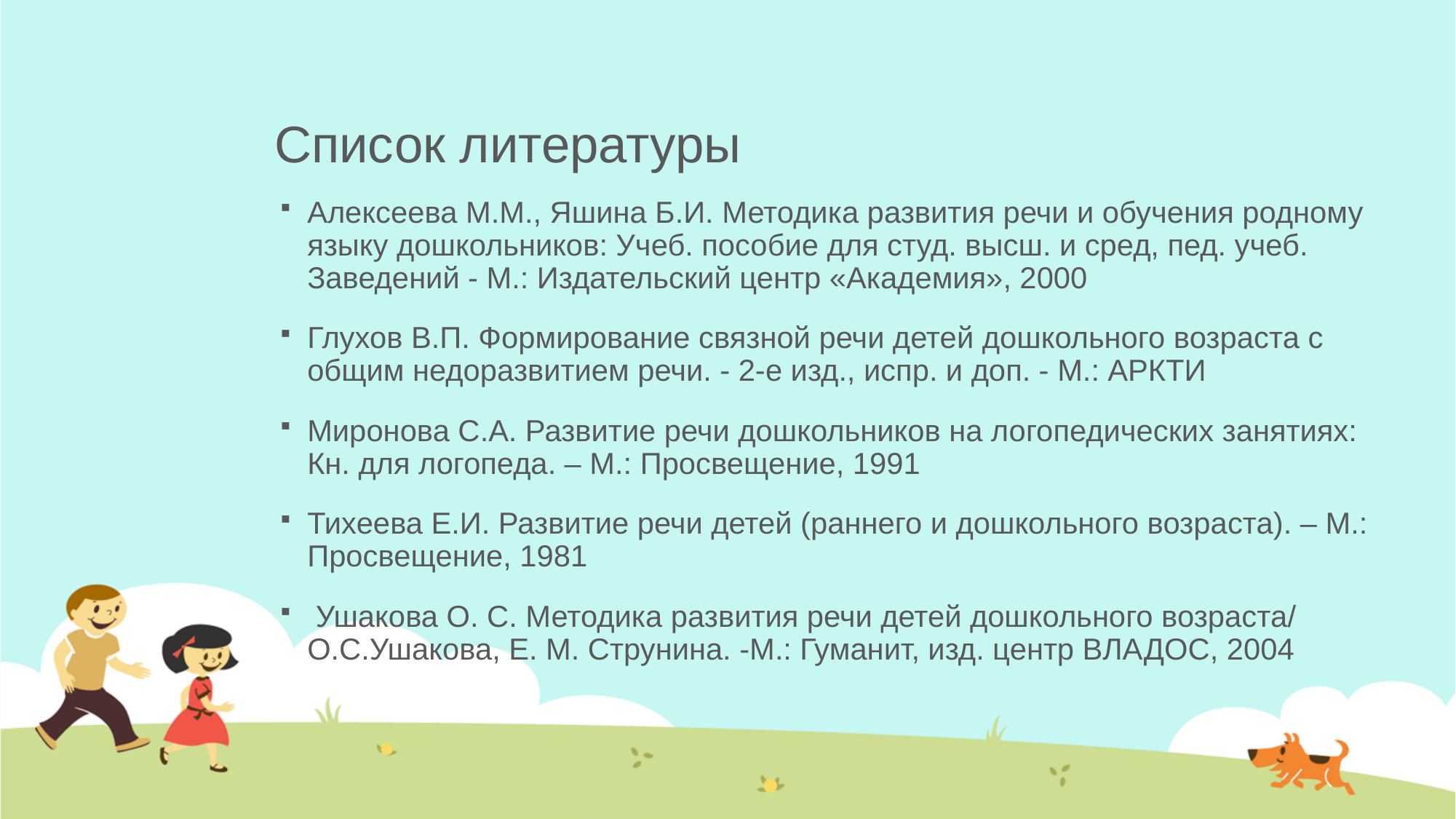

# Список литературы
Алексеева М.М., Яшина Б.И. Методика развития речи и обучения родному языку дошкольников: Учеб. пособие для студ. высш. и сред, пед. учеб. Заведений - М.: Издательский центр «Академия», 2000
Глухов В.П. Формирование связной речи детей дошкольного возраста с общим недоразвитием речи. - 2-е изд., испр. и доп. - М.: АРКТИ
Миронова С.А. Развитие речи дошкольников на логопедических занятиях: Кн. для логопеда. – М.: Просвещение, 1991
Тихеева Е.И. Развитие речи детей (раннего и дошкольного возраста). – М.: Просвещение, 1981
 Ушакова О. С. Методика развития речи детей дошкольного возраста/ О.С.Ушакова, Е. М. Струнина. -М.: Гуманит, изд. центр ВЛАДОС, 2004